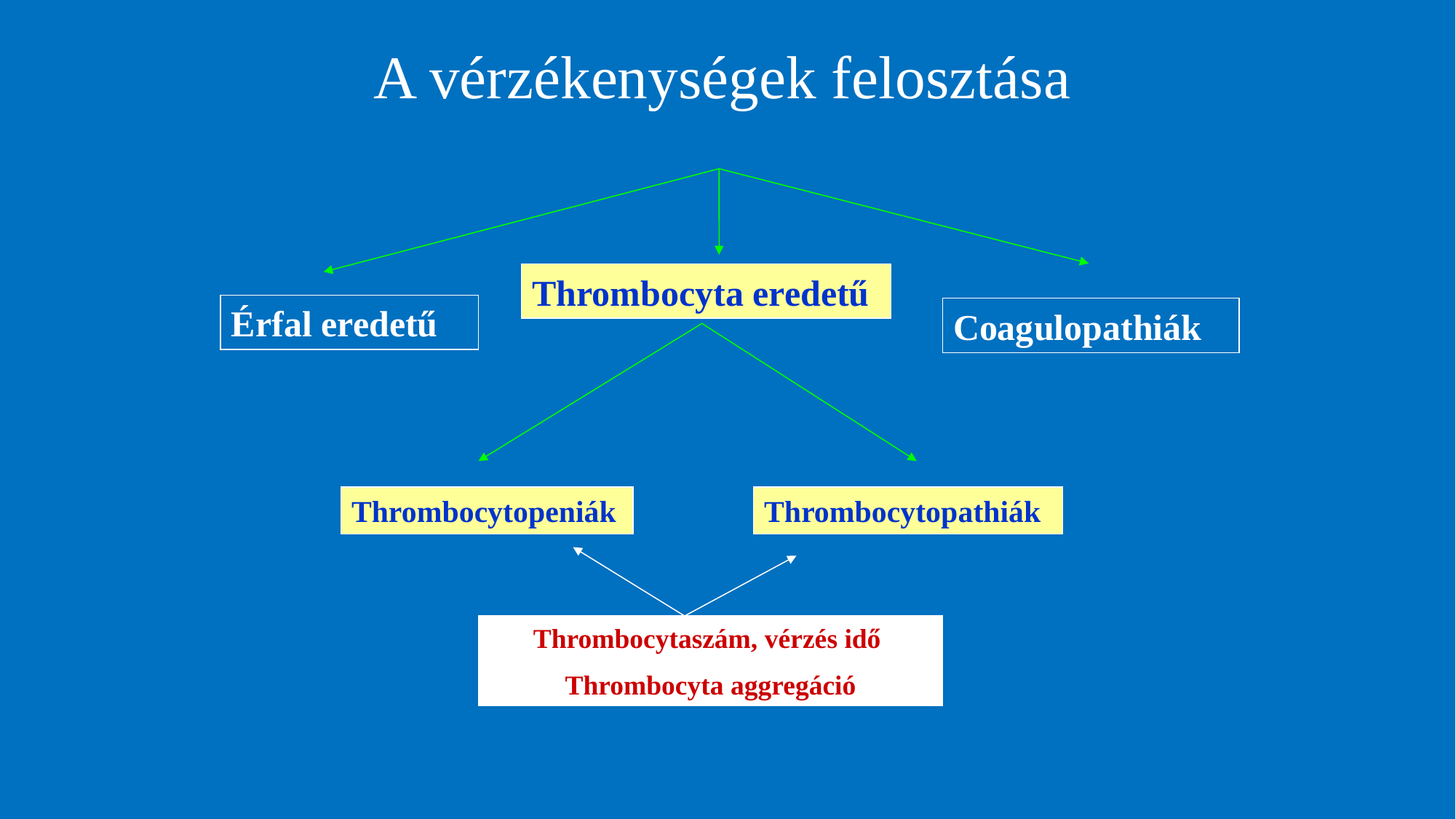

# A vérzékenységek felosztása

Thrombocyta eredetű

Érfal eredetű
Coagulopathiák

Thrombocytopeniák
Thrombocytopathiák

Thrombocytaszám, vérzés idő
Thrombocyta aggregáció